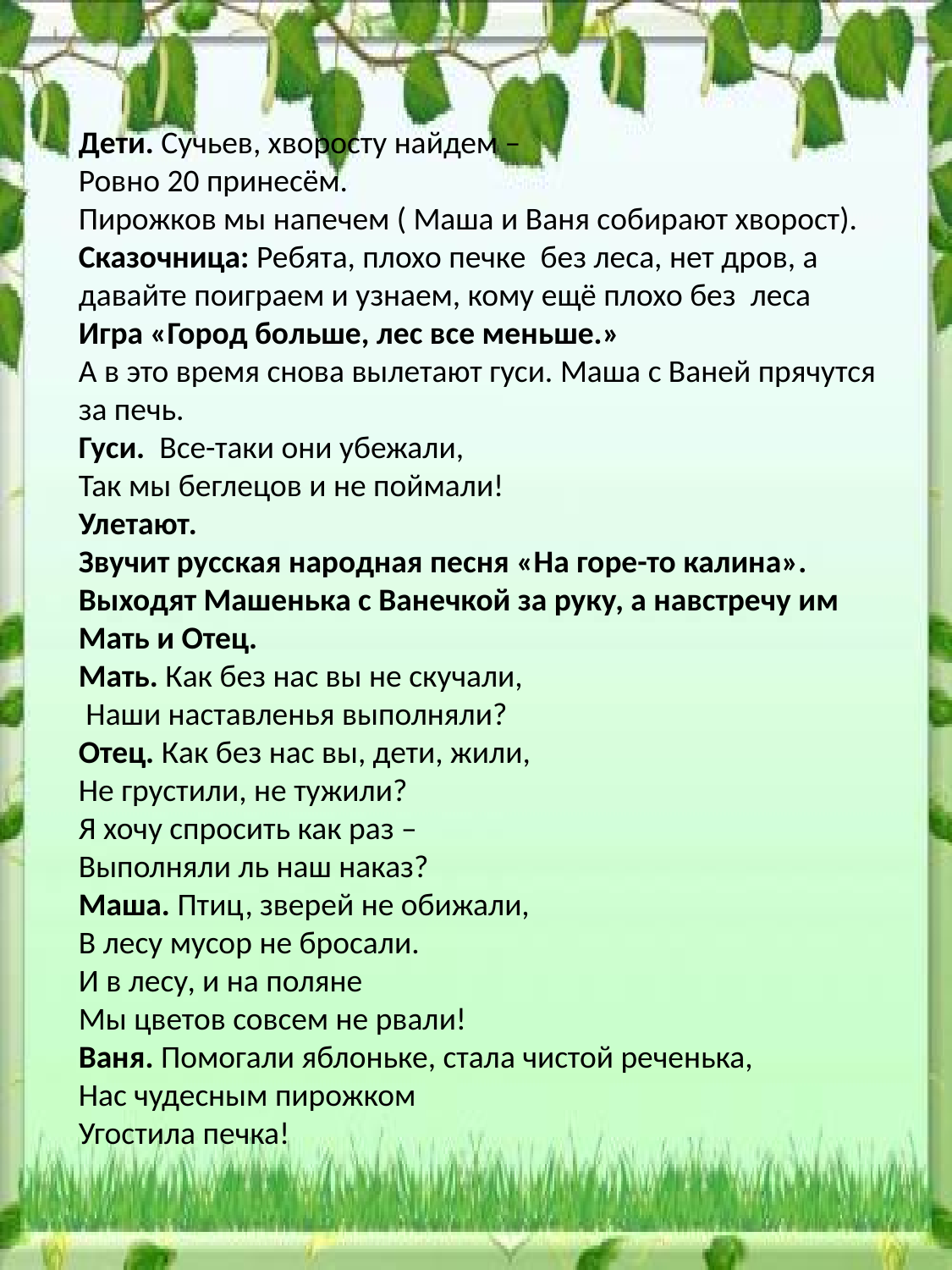

Дети. Сучьев, хворосту найдем –
Ровно 20 принесём.
Пирожков мы напечем ( Маша и Ваня собирают хворост).
Сказочница: Ребята, плохо печке  без леса, нет дров, а давайте поиграем и узнаем, кому ещё плохо без  леса
Игра «Город больше, лес все меньше.»
А в это время снова вылетают гуси. Маша с Ваней прячутся за печь.
Гуси.  Все-таки они убежали,
Так мы беглецов и не поймали!
Улетают.
Звучит русская народная песня «На горе-то калина». Выходят Машенька с Ванечкой за руку, а навстречу им Мать и Отец.
Мать. Как без нас вы не скучали,
 Наши наставленья выполняли?
Отец. Как без нас вы, дети, жили,
Не грустили, не тужили?
Я хочу спросить как раз –
Выполняли ль наш наказ?
Маша. Птиц, зверей не обижали,
В лесу мусор не бросали.
И в лесу, и на поляне
Мы цветов совсем не рвали!
Ваня. Помогали яблоньке, стала чистой реченька,
Нас чудесным пирожком
Угостила печка!